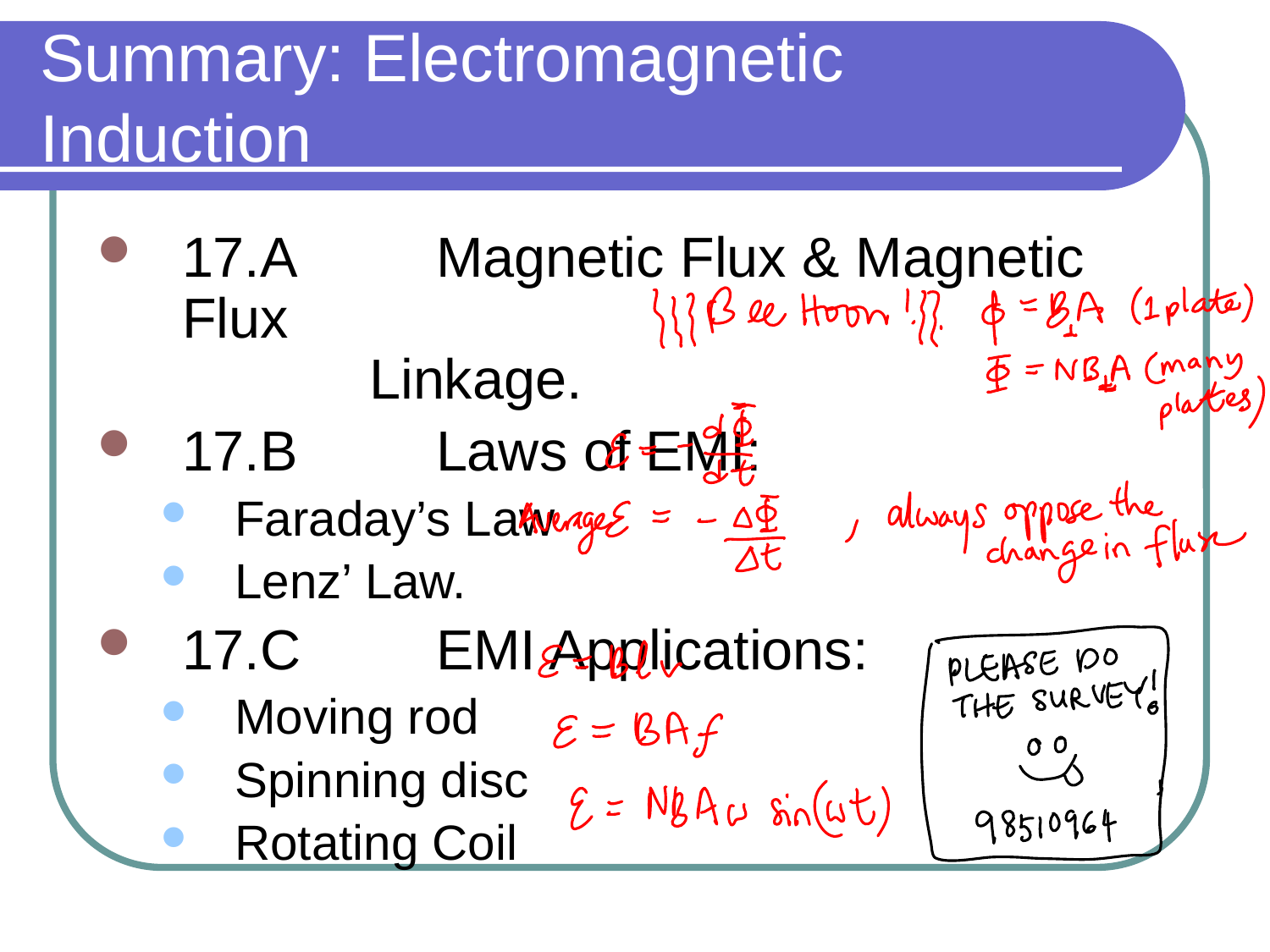

# Summary: Electromagnetic Induction
17.A 	Magnetic Flux & Magnetic Flux
            Linkage.
17.B 	Laws of EMI:
Faraday’s Law
Lenz’ Law.
17.C 	EMI Applications:
Moving rod
Spinning disc
Rotating Coil